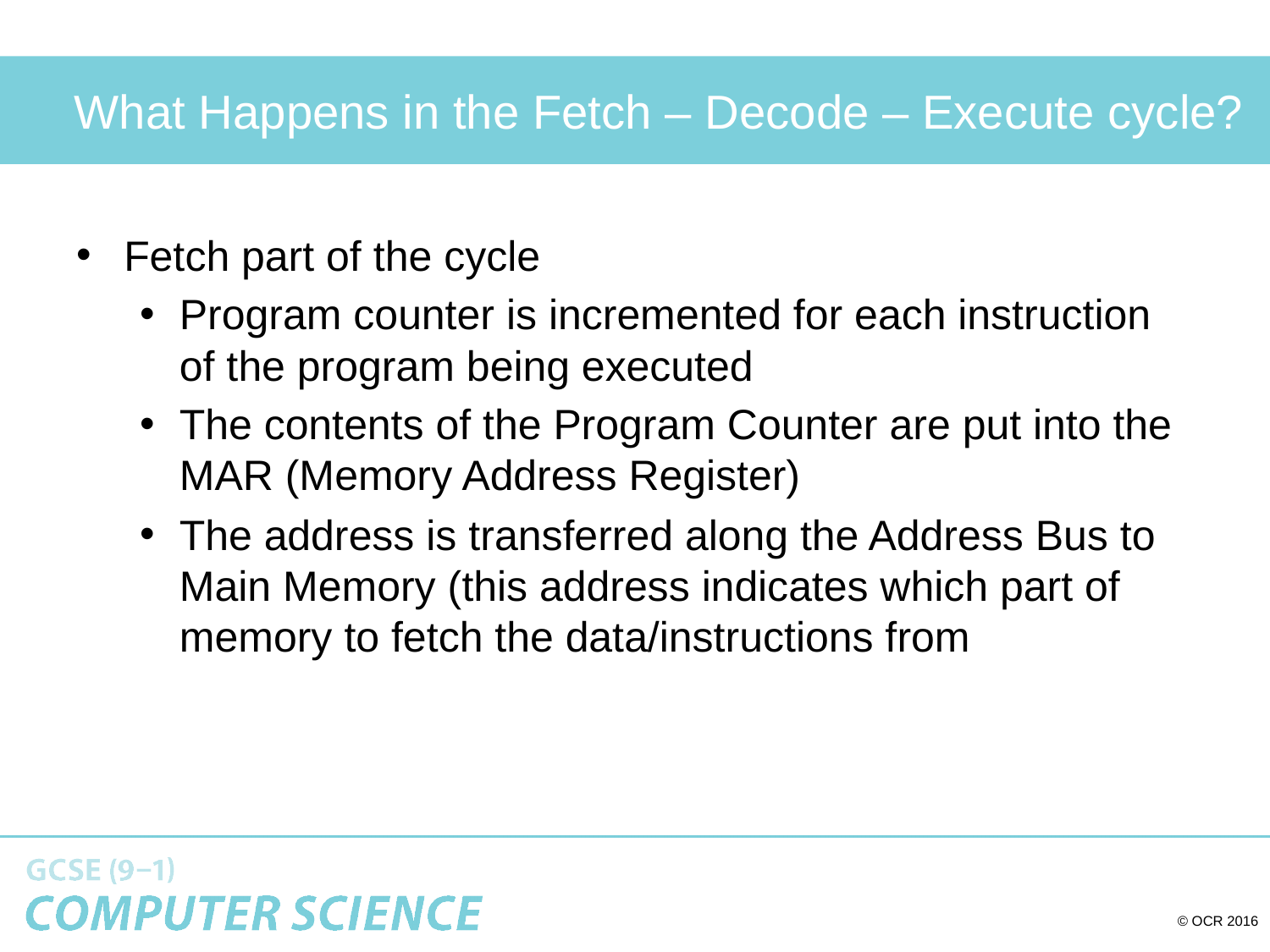

# What Happens in the Fetch – Decode – Execute cycle?
Fetch part of the cycle
Program counter is incremented for each instruction of the program being executed
The contents of the Program Counter are put into the MAR (Memory Address Register)
The address is transferred along the Address Bus to Main Memory (this address indicates which part of memory to fetch the data/instructions from